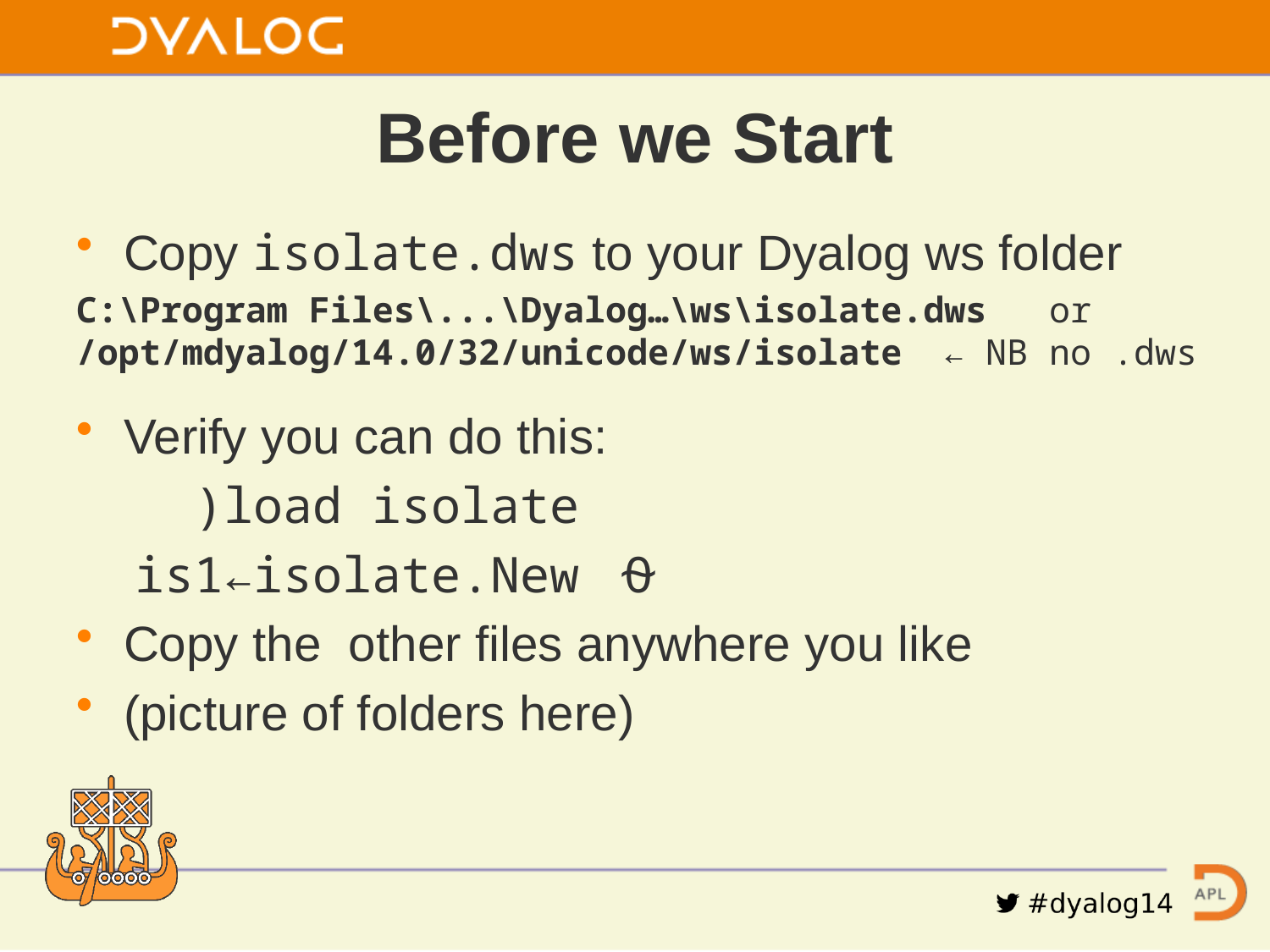

# Before we Start
Copy isolate.dws to your Dyalog ws folder
C:\Program Files\...\Dyalog…\ws\isolate.dws   or
/opt/mdyalog/14.0/32/unicode/ws/isolate  ← NB no .dws
Verify you can do this:
    )load isolate
  is1←isolate.New ⍬
Copy the  other files anywhere you like
(picture of folders here)